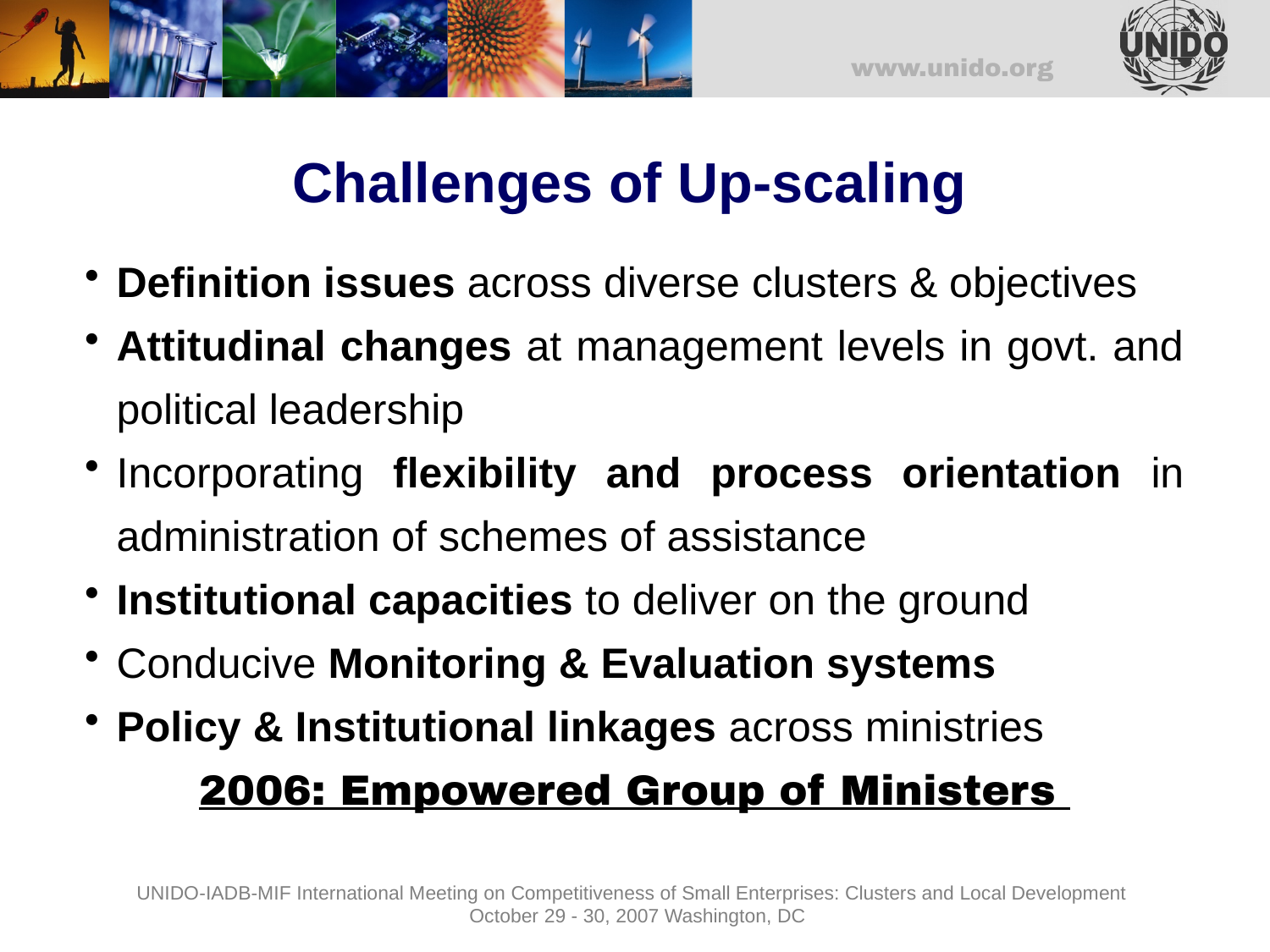

Challenges of Up-scaling
Definition issues across diverse clusters & objectives
Attitudinal changes at management levels in govt. and political leadership
Incorporating flexibility and process orientation in administration of schemes of assistance
Institutional capacities to deliver on the ground
Conducive Monitoring & Evaluation systems
Policy & Institutional linkages across ministries
2006: Empowered Group of Ministers
(Big picture)